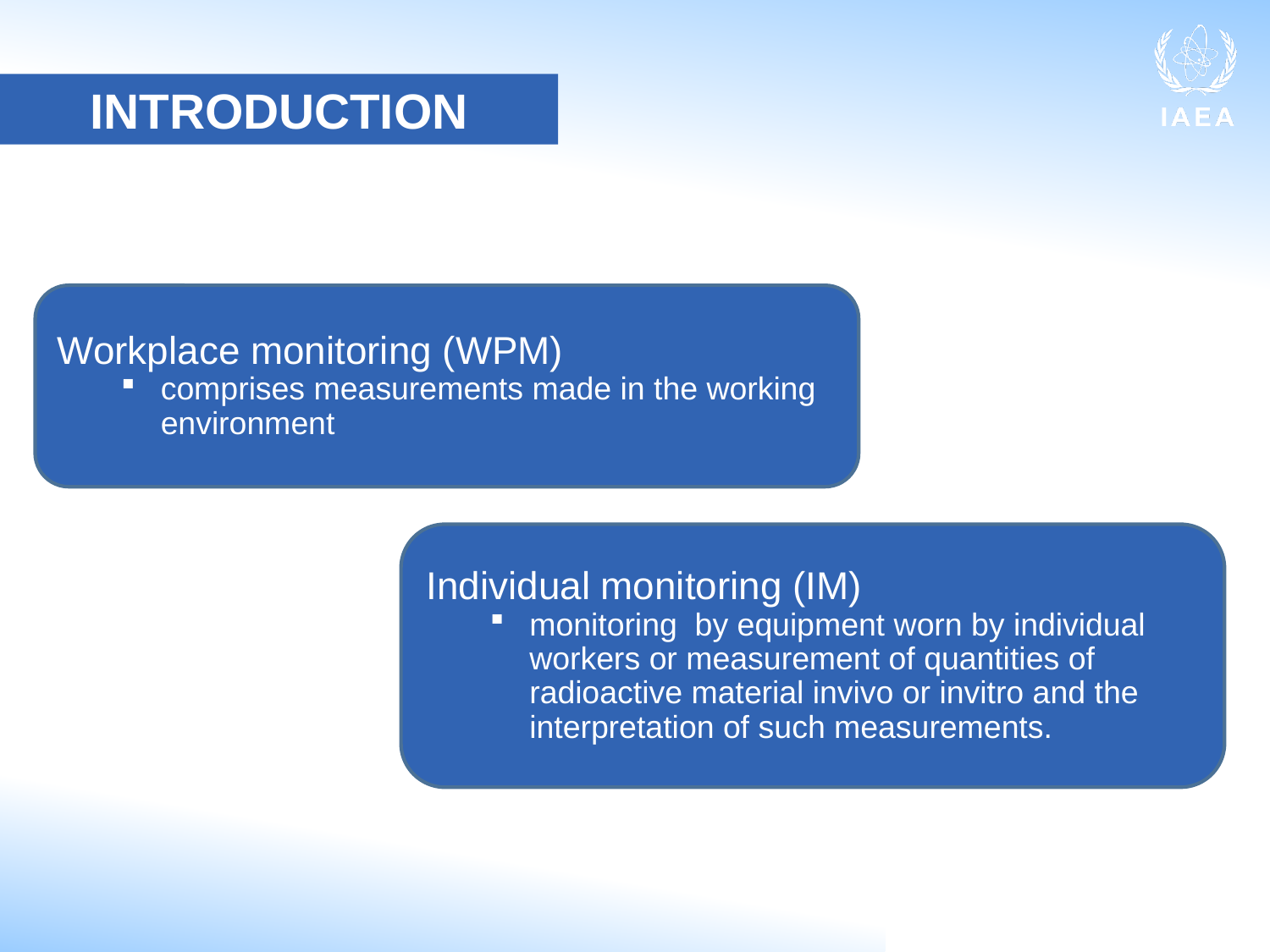

INTRODUCTION
Workplace monitoring (WPM)
comprises measurements made in the working environment
Individual monitoring (IM)
monitoring  by equipment worn by individual workers or measurement of quantities of radioactive material invivo or invitro and the interpretation of such measurements.